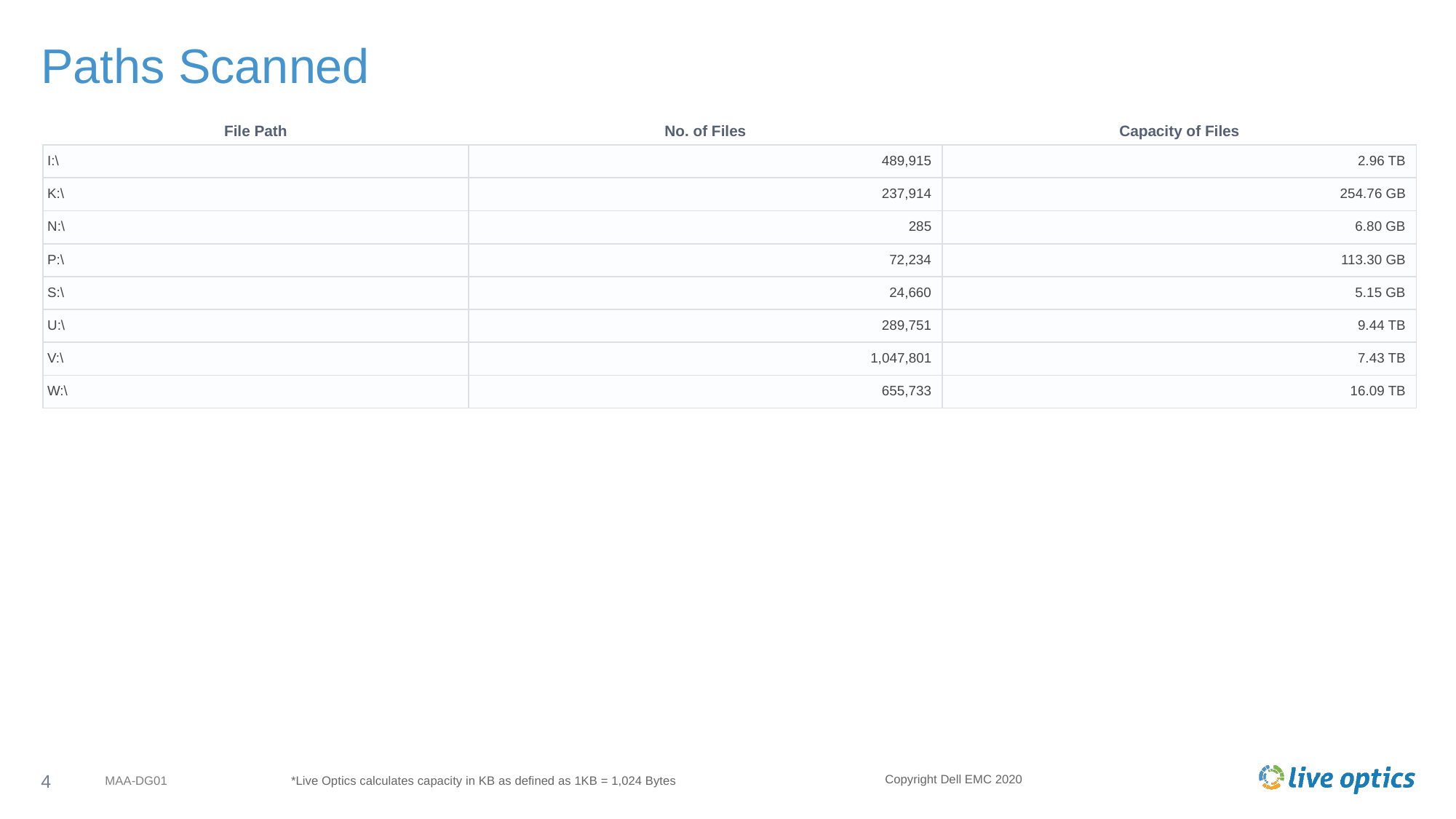

# Paths Scanned
| File Path | No. of Files | Capacity of Files |
| --- | --- | --- |
| I:\ | 489,915 | 2.96 TB |
| K:\ | 237,914 | 254.76 GB |
| N:\ | 285 | 6.80 GB |
| P:\ | 72,234 | 113.30 GB |
| S:\ | 24,660 | 5.15 GB |
| U:\ | 289,751 | 9.44 TB |
| V:\ | 1,047,801 | 7.43 TB |
| W:\ | 655,733 | 16.09 TB |